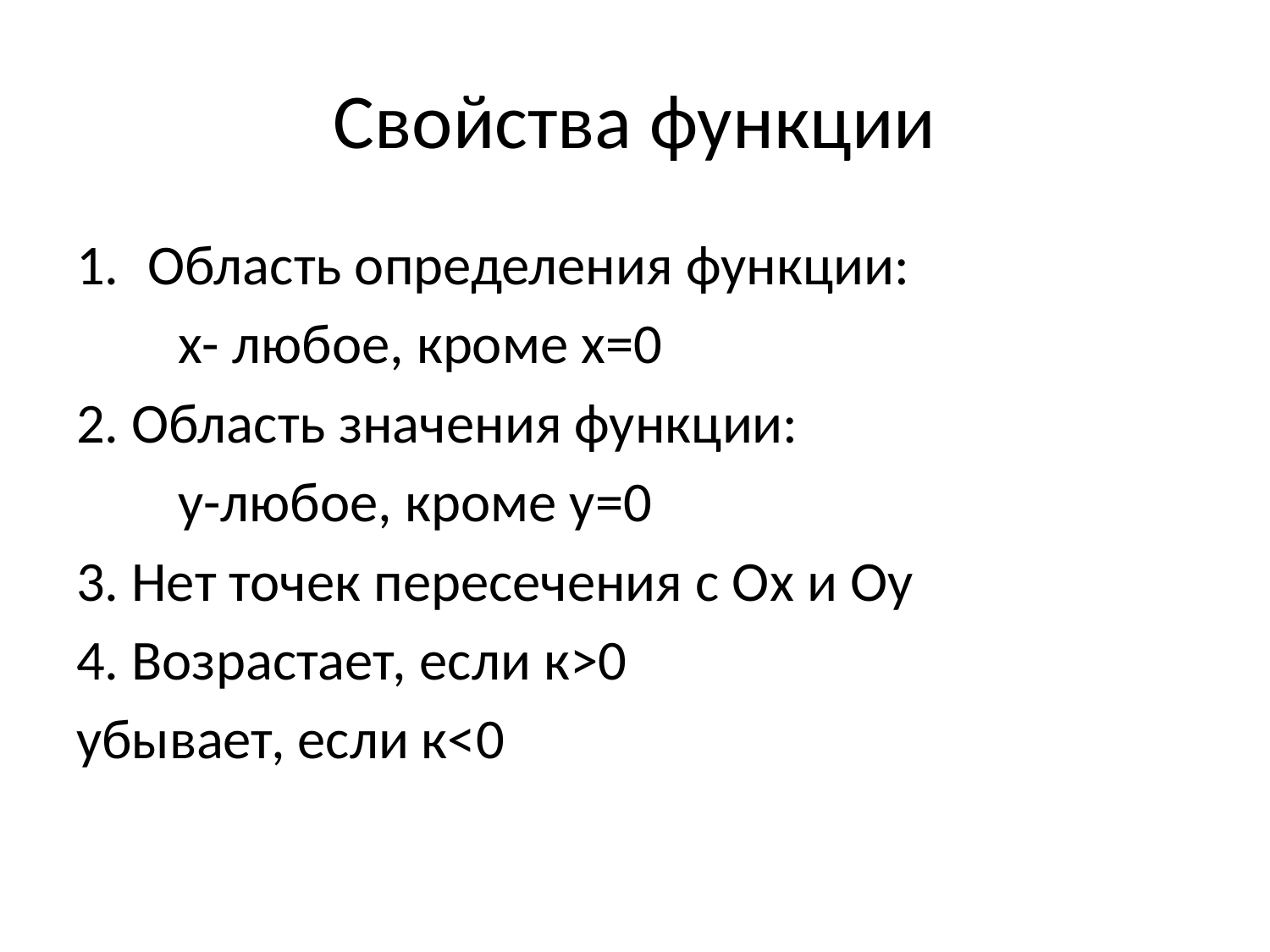

# Свойства функции
Область определения функции:
        х- любое, кроме х=0
2. Область значения функции:
        у-любое, кроме у=0
3. Нет точек пересечения с Ох и Оу
4. Возрастает, если к˃0
убывает, если к˂0